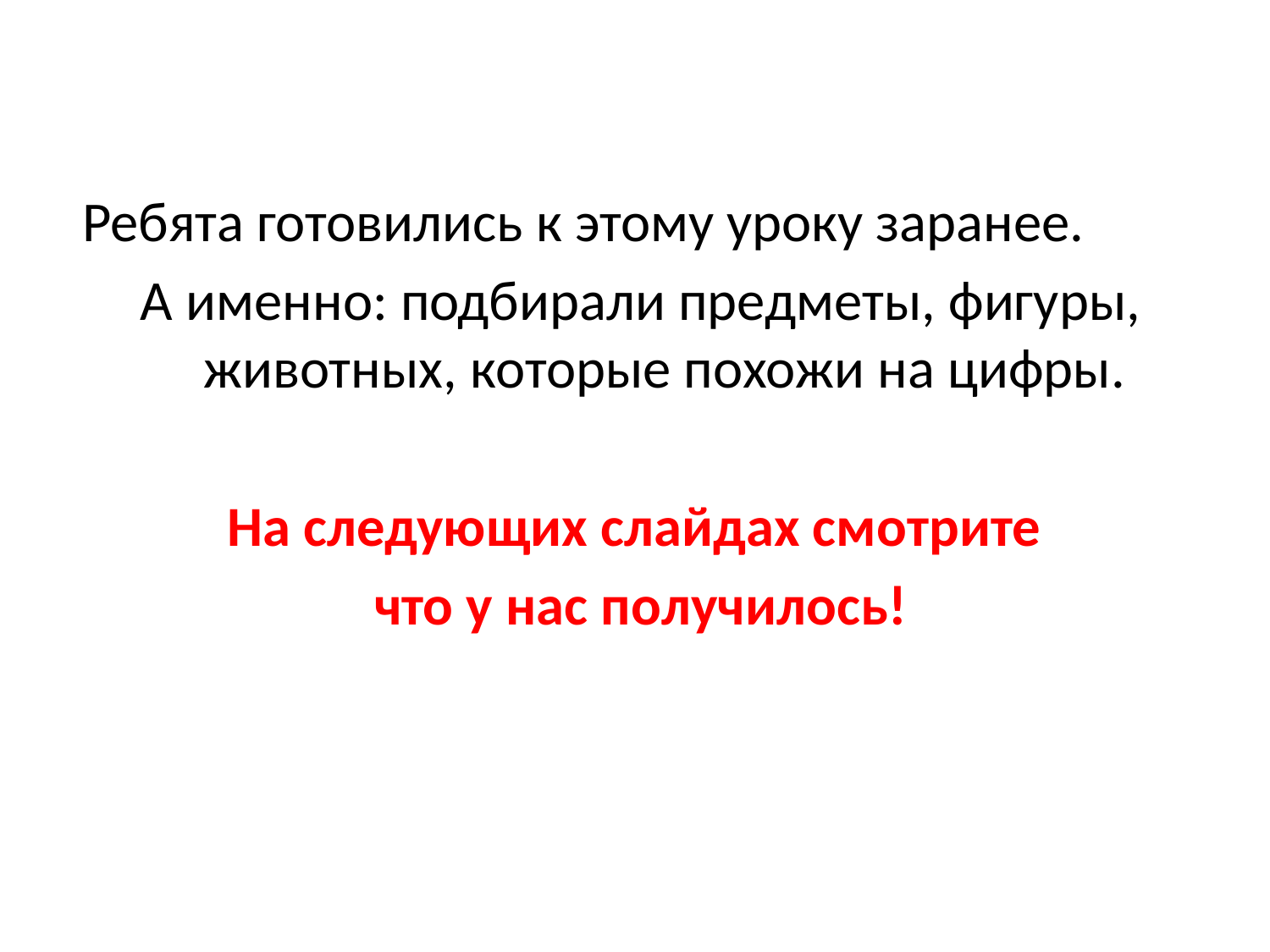

Ребята готовились к этому уроку заранее.
А именно: подбирали предметы, фигуры, животных, которые похожи на цифры.

На следующих слайдах смотрите
что у нас получилось!